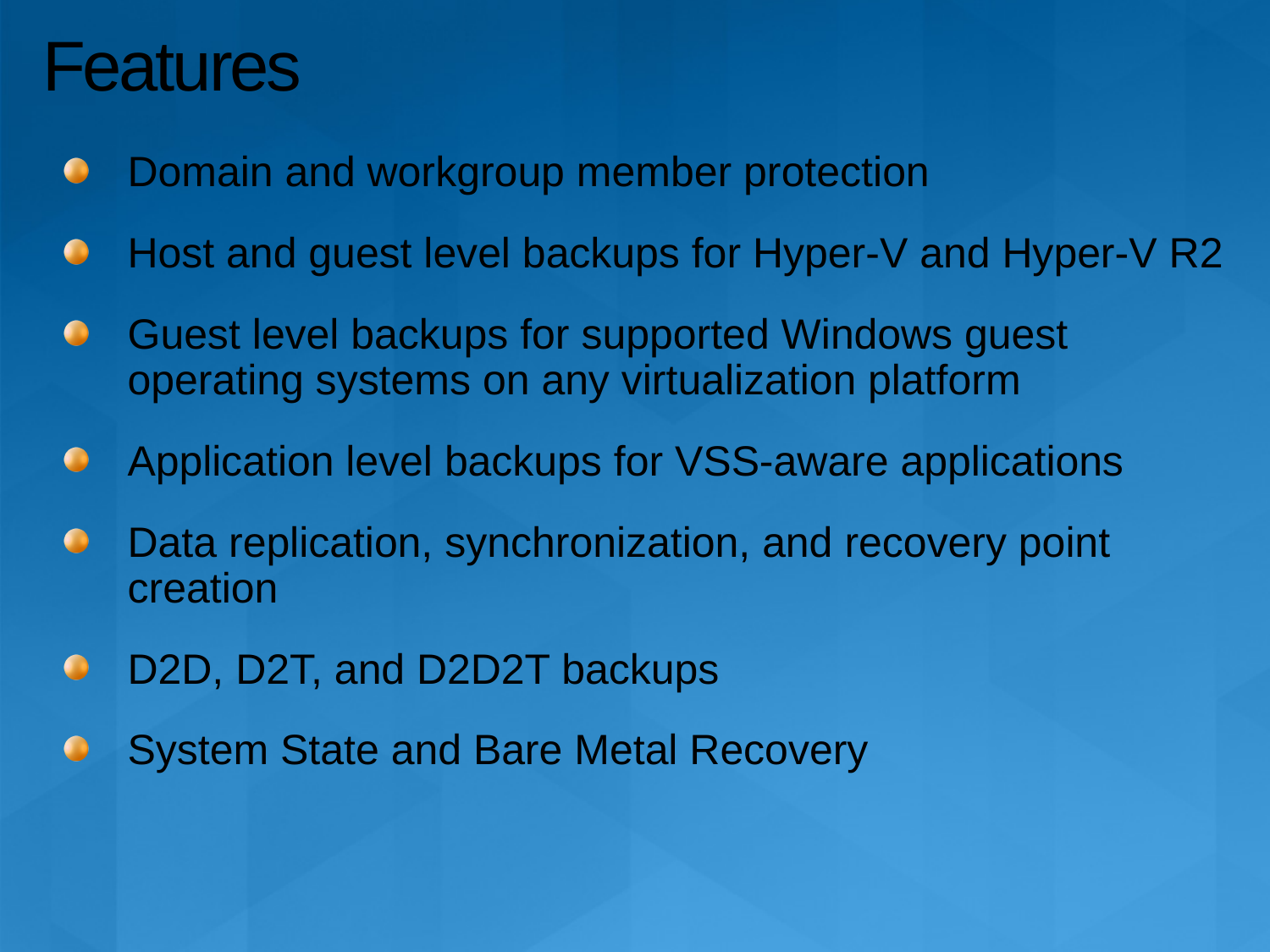

# Features

Domain and workgroup member protection

Host and guest level backups for Hyper-V and Hyper-V R2

Guest level backups for supported Windows guest operating systems on any virtualization platform

Application level backups for VSS-aware applications

Data replication, synchronization, and recovery point creation

D2D, D2T, and D2D2T backups

System State and Bare Metal Recovery